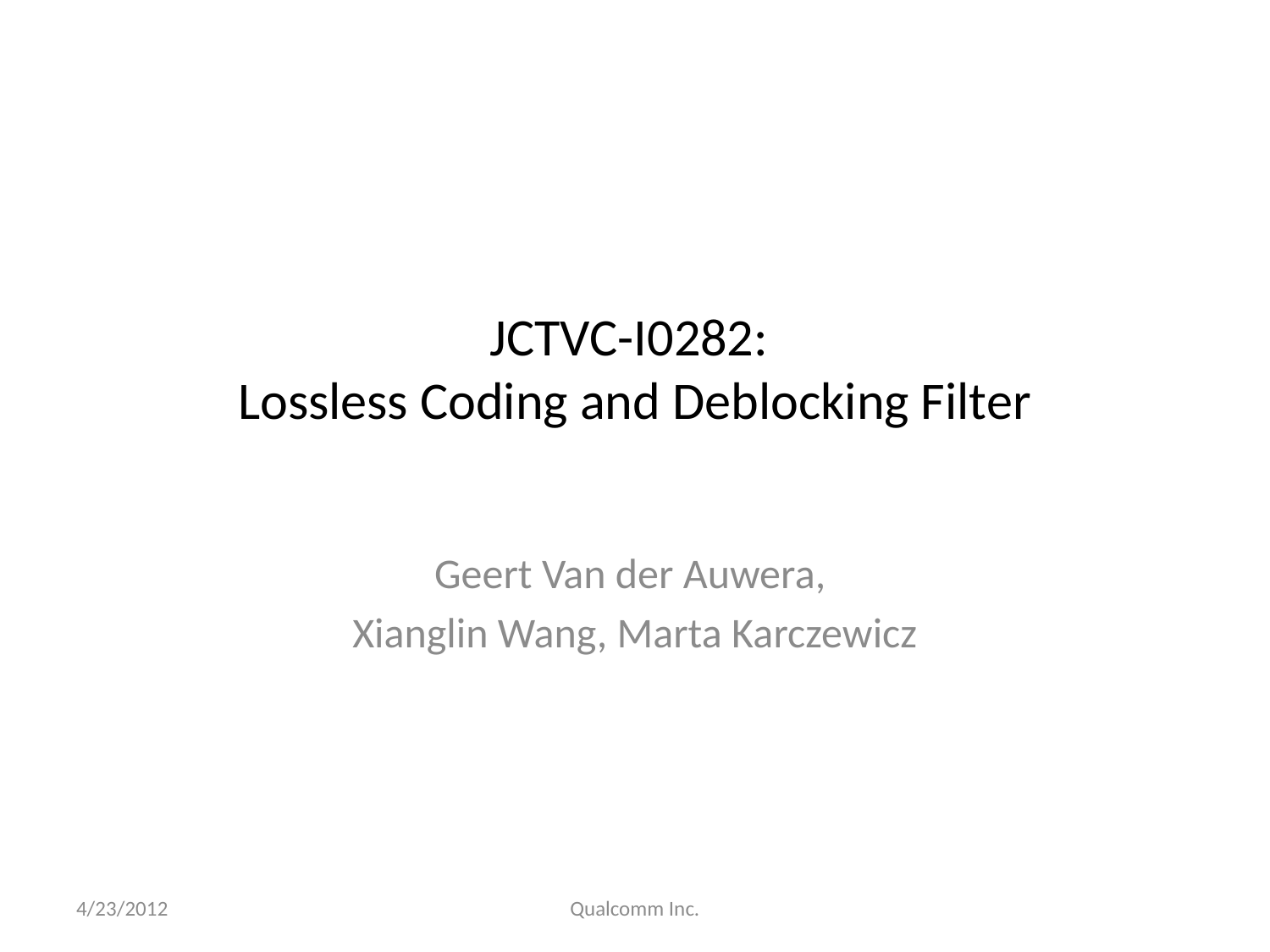

# JCTVC-I0282: Lossless Coding and Deblocking Filter
Geert Van der Auwera,
Xianglin Wang, Marta Karczewicz
4/23/2012
Qualcomm Inc.